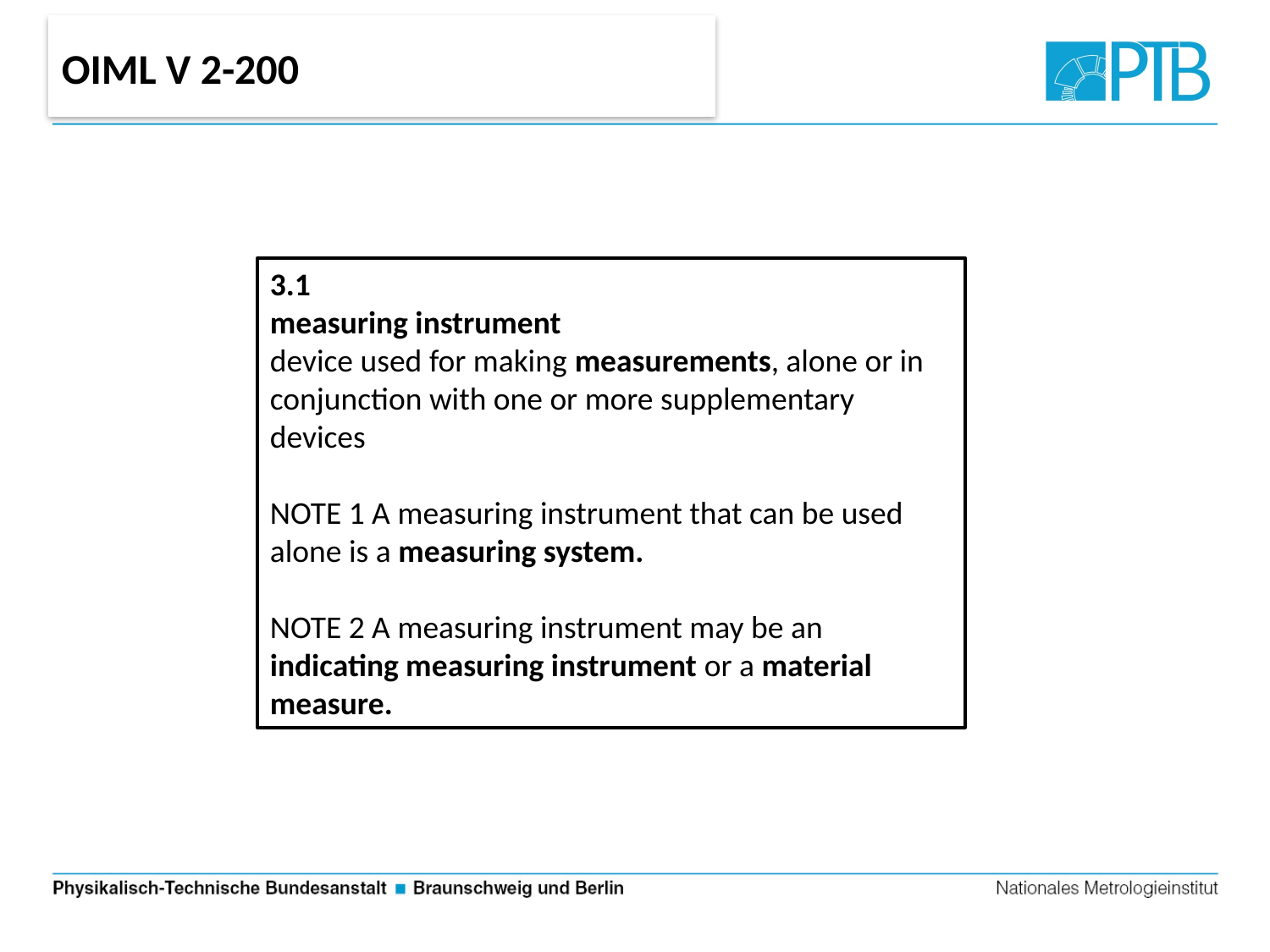

OIML V 2-200
3.1
measuring instrument
device used for making measurements, alone or in conjunction with one or more supplementary devices

NOTE 1 A measuring instrument that can be used alone is a measuring system.

NOTE 2 A measuring instrument may be an indicating measuring instrument or a material measure.